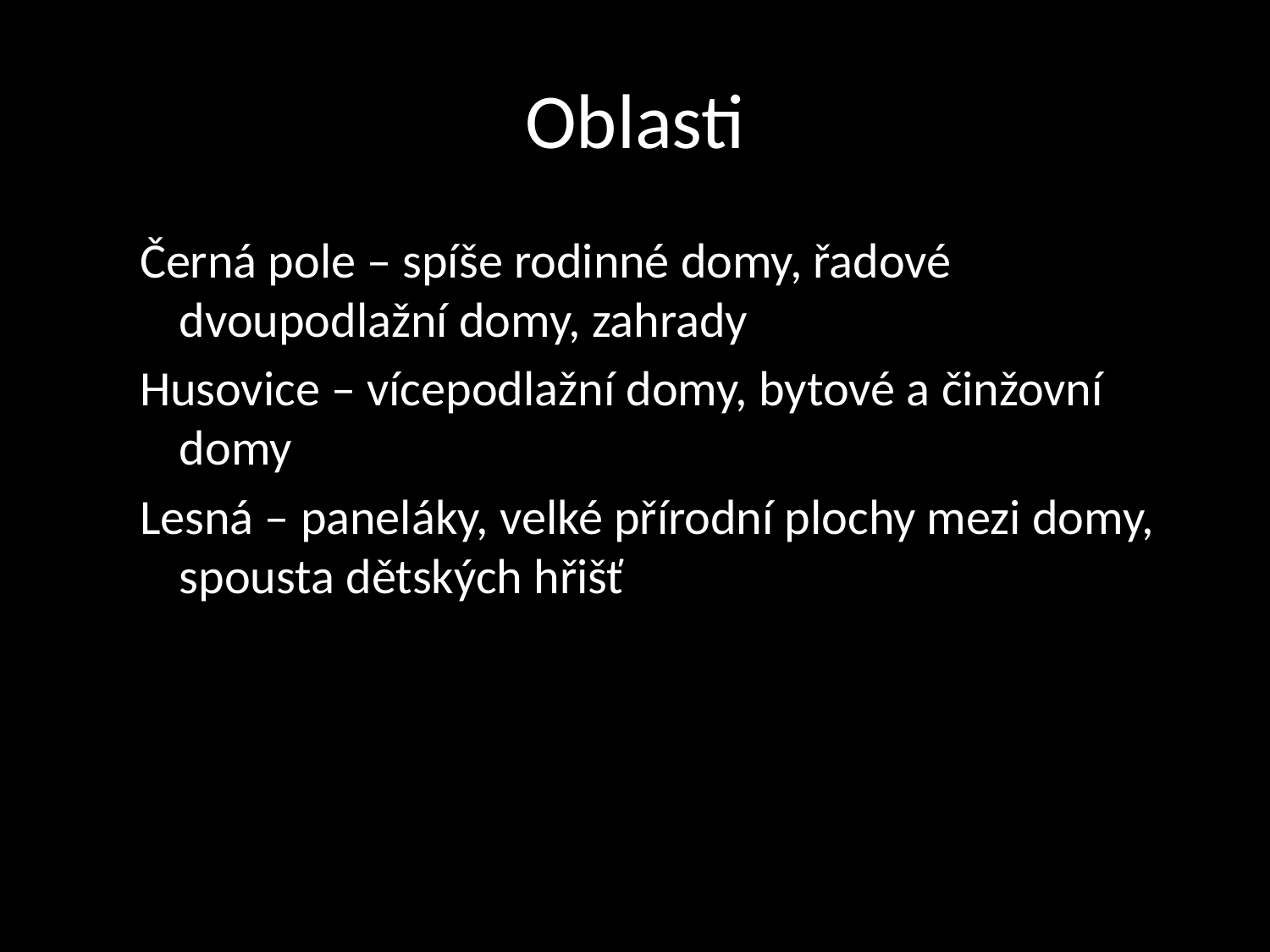

# Oblasti
Černá pole – spíše rodinné domy, řadové dvoupodlažní domy, zahrady
Husovice – vícepodlažní domy, bytové a činžovní domy
Lesná – paneláky, velké přírodní plochy mezi domy, spousta dětských hřišť